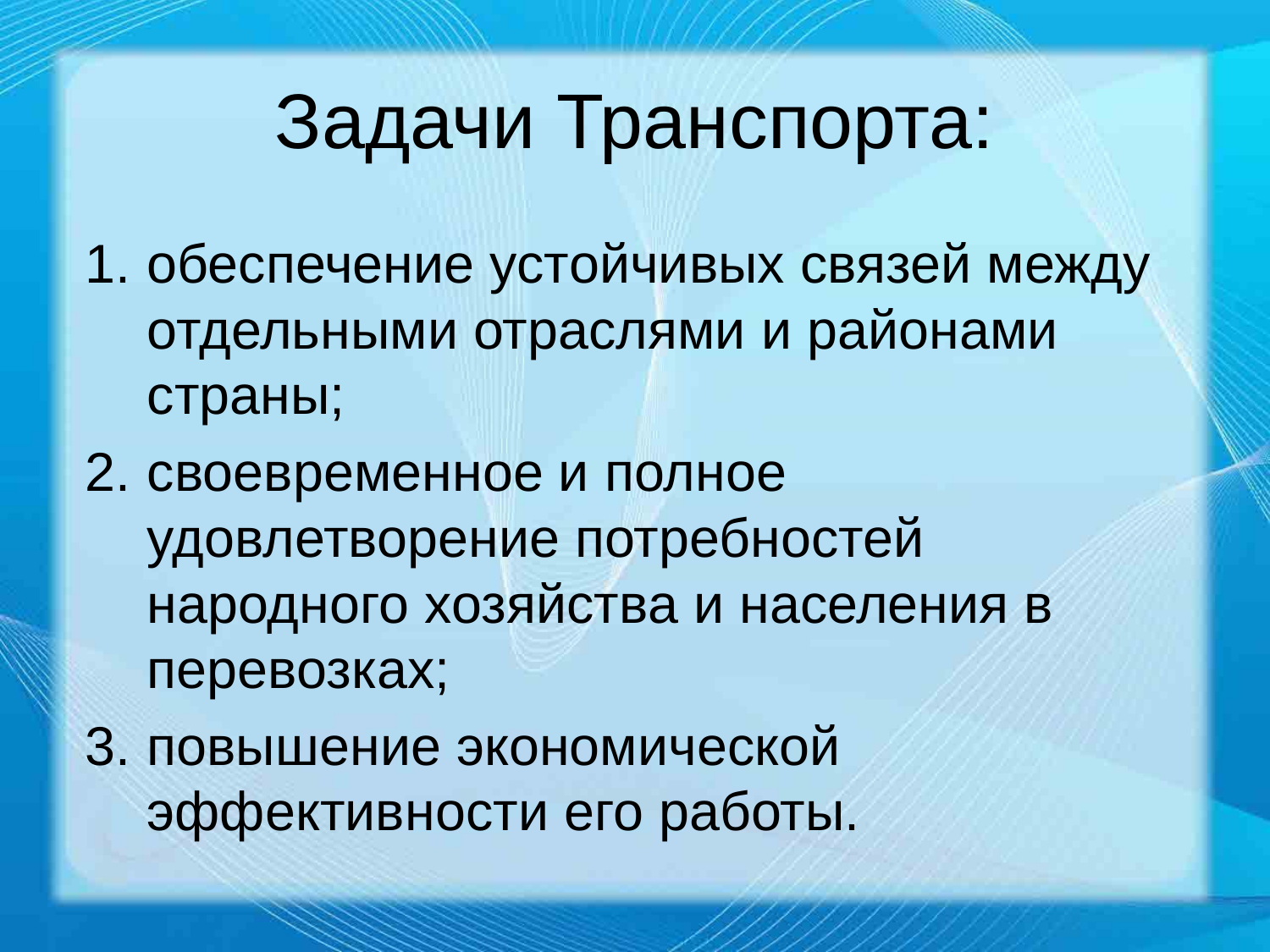

# Задачи Транспорта:
обеспечение устойчивых связей между отдельными отраслями и районами страны;
своевременное и полное удовлетворение потребностей народного хозяйства и населения в перевозках;
повышение экономической эффективности его работы.